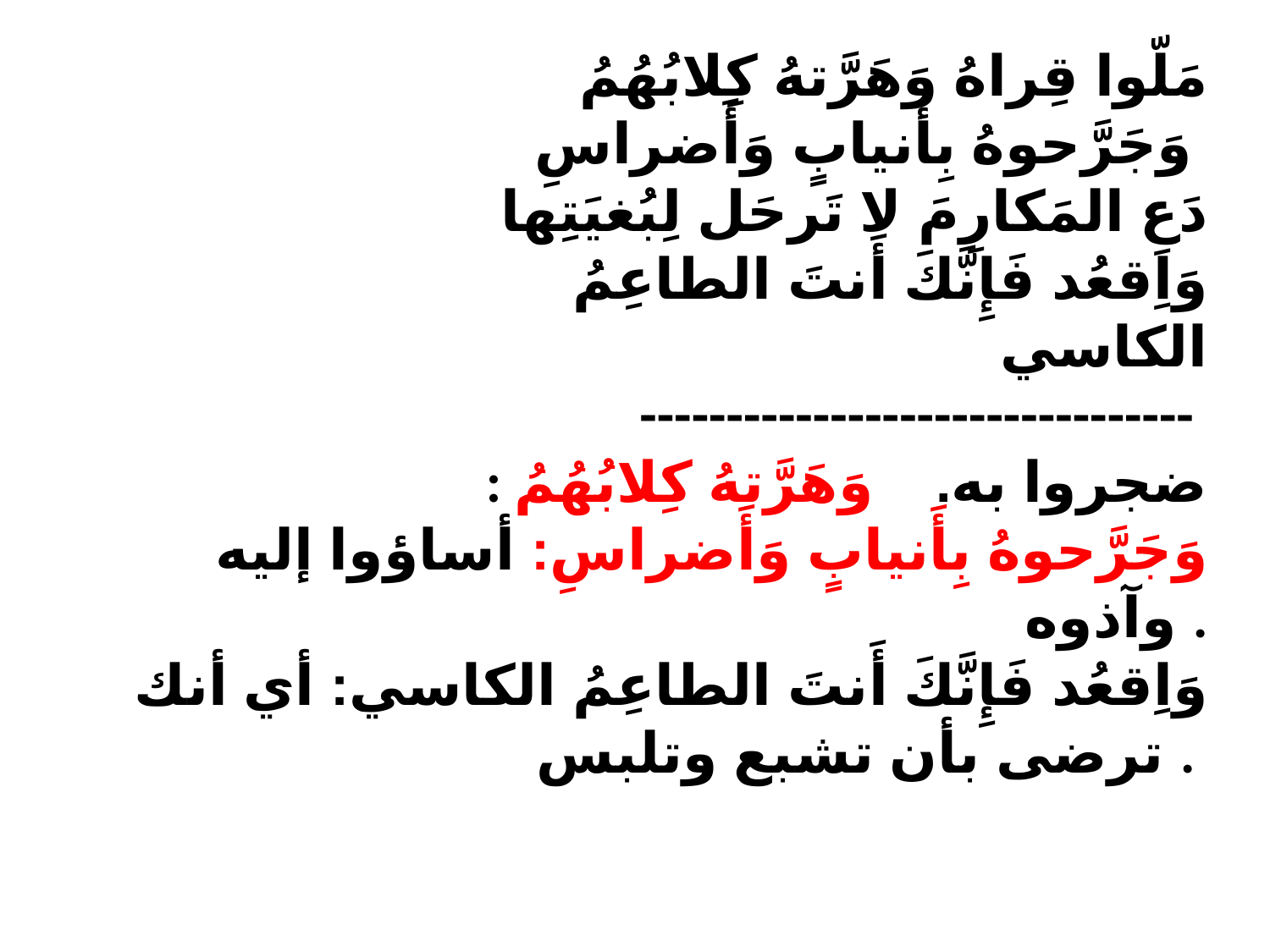

مَلّوا قِراهُ وَهَرَّتهُ كِلابُهُمُ
                        وَجَرَّحوهُ بِأَنيابٍ وَأَضراسِ
دَعِ المَكارِمَ لا تَرحَل لِبُغيَتِها
                        وَاِقعُد فَإِنَّكَ أَنتَ الطاعِمُ الكاسي
--------------------------------
: ضجروا به.    وَهَرَّتهُ كِلابُهُمُ
 وَجَرَّحوهُ بِأَنيابٍ وَأَضراسِ: أساؤوا إليه وآذوه .
وَاِقعُد فَإِنَّكَ أَنتَ الطاعِمُ الكاسي: أي أنك ترضى بأن تشبع وتلبس .